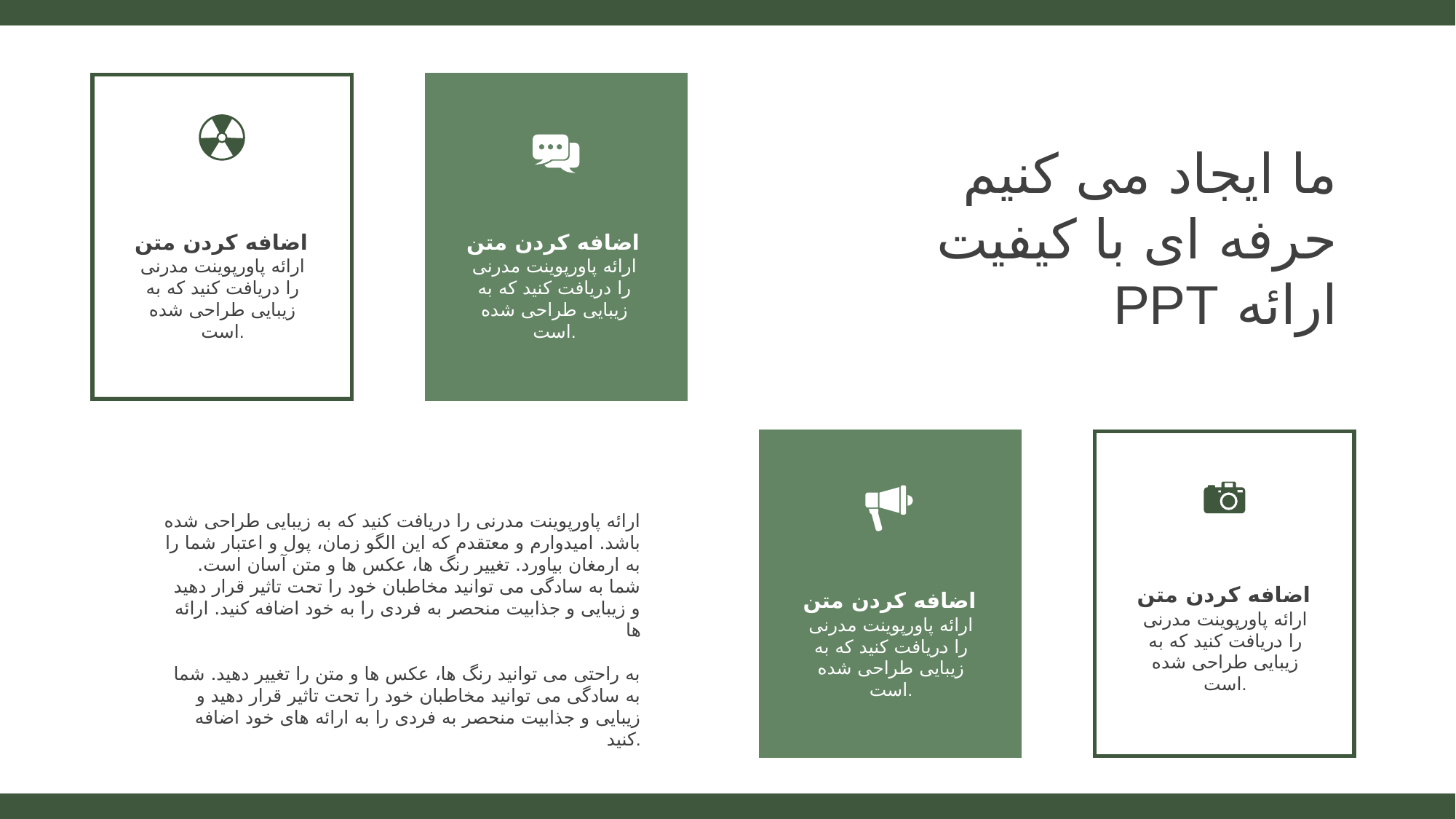

ما ایجاد می کنیم حرفه ای با کیفیت ارائه PPT
اضافه کردن متن
ارائه پاورپوینت مدرنی را دریافت کنید که به زیبایی طراحی شده است.
اضافه کردن متن
ارائه پاورپوینت مدرنی را دریافت کنید که به زیبایی طراحی شده است.

ارائه پاورپوینت مدرنی را دریافت کنید که به زیبایی طراحی شده باشد. امیدوارم و معتقدم که این الگو زمان، پول و اعتبار شما را به ارمغان بیاورد. تغییر رنگ ها، عکس ها و متن آسان است. شما به سادگی می توانید مخاطبان خود را تحت تاثیر قرار دهید و زیبایی و جذابیت منحصر به فردی را به خود اضافه کنید. ارائه ها

به راحتی می توانید رنگ ها، عکس ها و متن را تغییر دهید. شما به سادگی می توانید مخاطبان خود را تحت تاثیر قرار دهید و زیبایی و جذابیت منحصر به فردی را به ارائه های خود اضافه کنید.
اضافه کردن متن
ارائه پاورپوینت مدرنی را دریافت کنید که به زیبایی طراحی شده است.
اضافه کردن متن
ارائه پاورپوینت مدرنی را دریافت کنید که به زیبایی طراحی شده است.